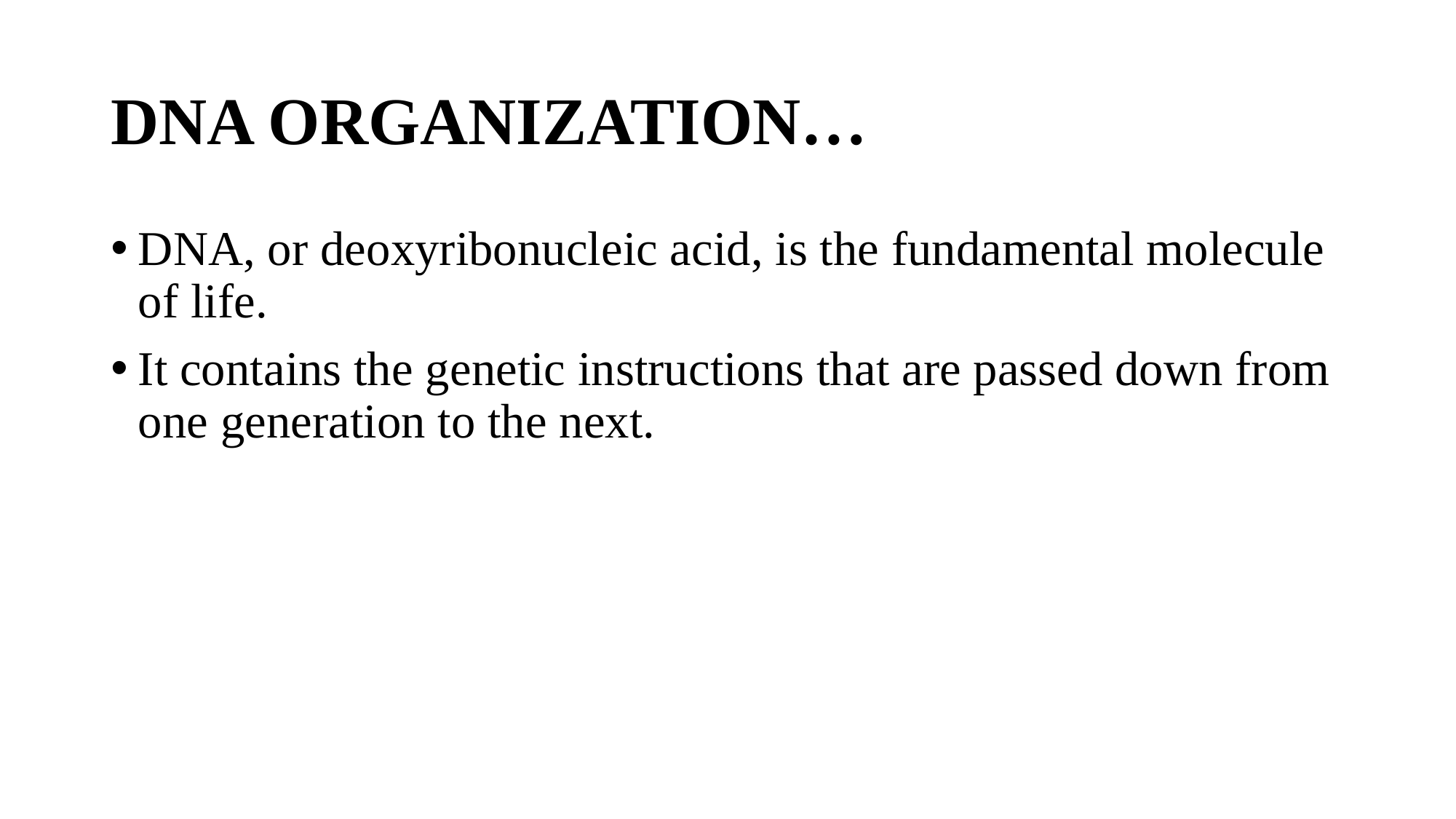

# DNA ORGANIZATION…
DNA, or deoxyribonucleic acid, is the fundamental molecule of life.
It contains the genetic instructions that are passed down from one generation to the next.